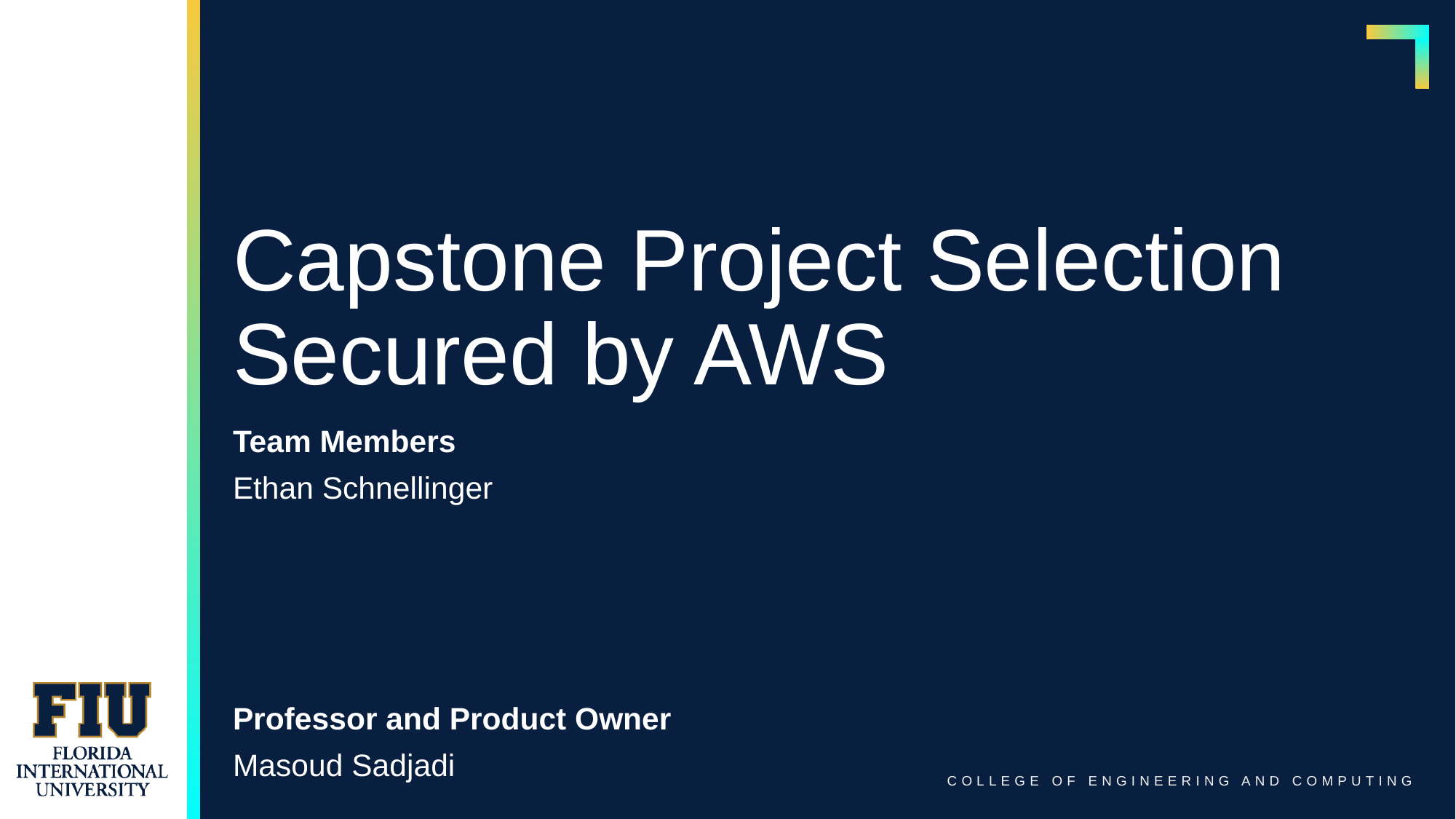

# Capstone Project Selection Secured by AWS
Team Members
Ethan Schnellinger

Professor and Product Owner
Masoud Sadjadi